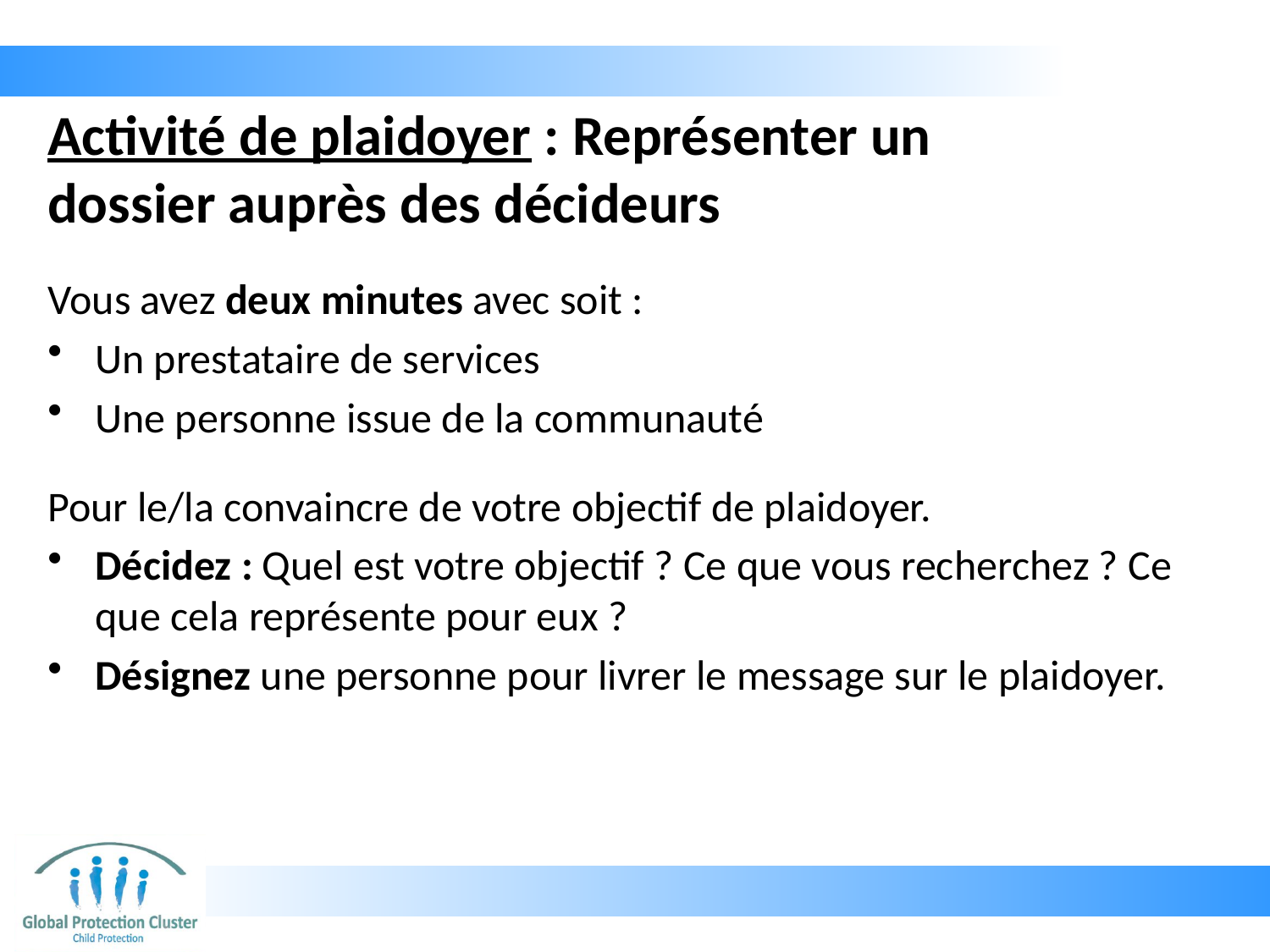

# Activité de plaidoyer : Représenter un dossier auprès des décideurs

Vous avez deux minutes avec soit :
Un prestataire de services
Une personne issue de la communauté

Pour le/la convaincre de votre objectif de plaidoyer.
Décidez : Quel est votre objectif ? Ce que vous recherchez ? Ce que cela représente pour eux ?
Désignez une personne pour livrer le message sur le plaidoyer.